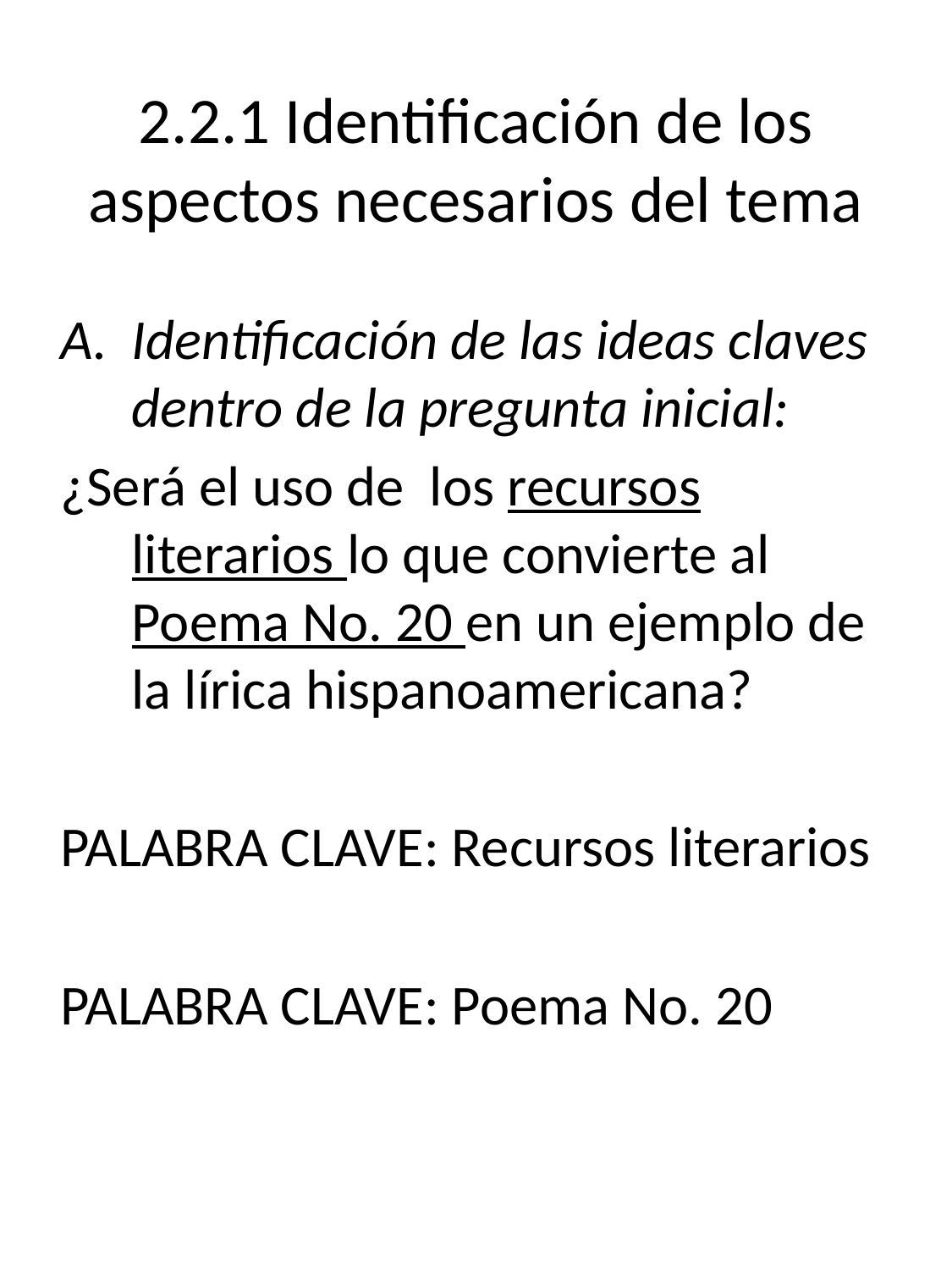

# 2.2.1 Identificación de los aspectos necesarios del tema
Identificación de las ideas claves dentro de la pregunta inicial:
¿Será el uso de  los recursos literarios lo que convierte al Poema No. 20 en un ejemplo de la lírica hispanoamericana?

PALABRA CLAVE: Recursos literarios

PALABRA CLAVE: Poema No. 20